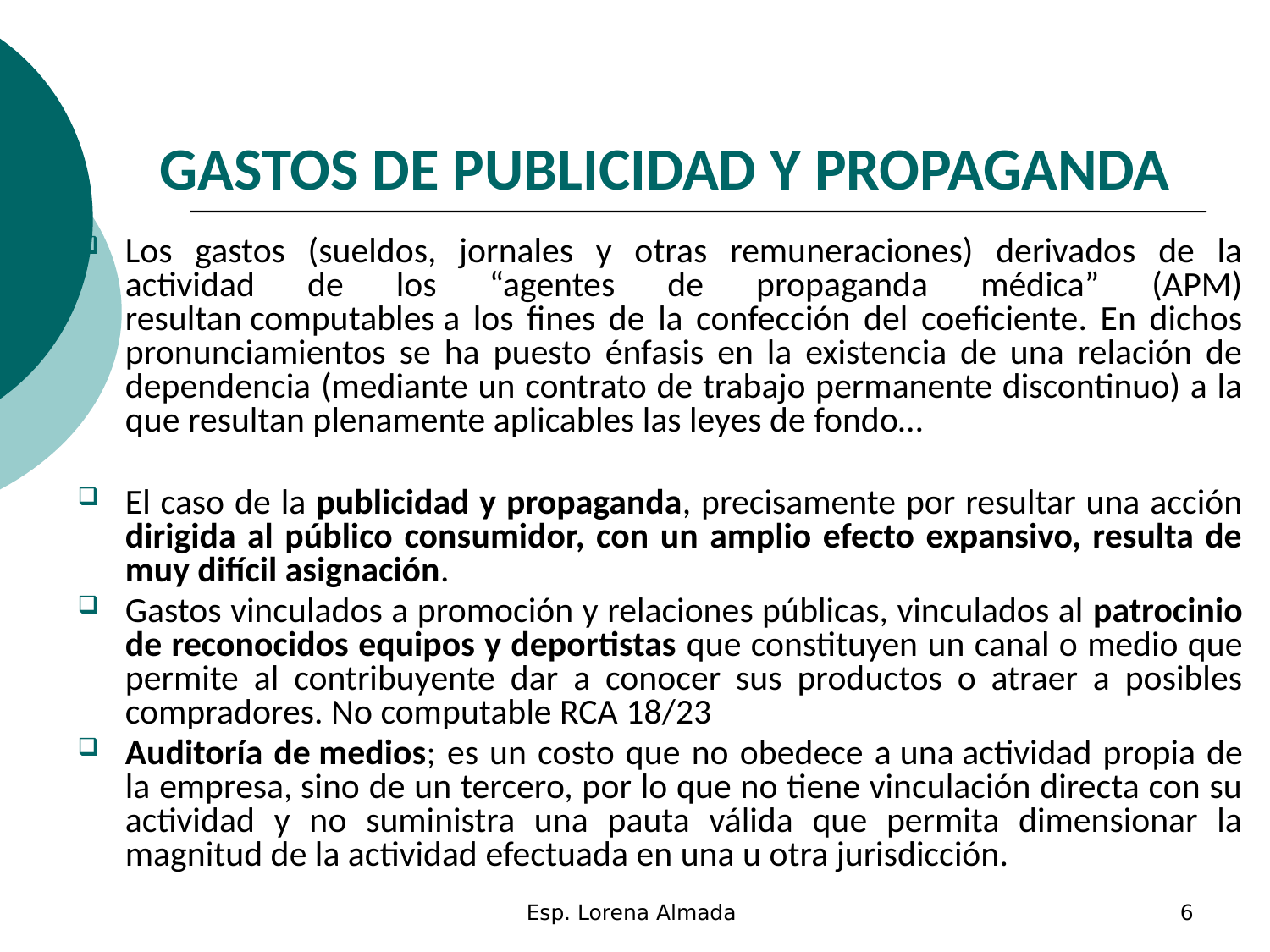

# GASTOS DE PUBLICIDAD Y PROPAGANDA

Los gastos (sueldos, jornales y otras remuneraciones) derivados de la actividad de los “agentes de propaganda médica” (APM) resultan computables a los fines de la confección del coeficiente. En dichos pronunciamientos se ha puesto énfasis en la existencia de una relación de dependencia (mediante un contrato de trabajo permanente discontinuo) a la que resultan plenamente aplicables las leyes de fondo…

El caso de la publicidad y propaganda, precisamente por resultar una acción dirigida al público consumidor, con un amplio efecto expansivo, resulta de muy difícil asignación.
Gastos vinculados a promoción y relaciones públicas, vinculados al patrocinio de reconocidos equipos y deportistas que constituyen un canal o medio que permite al contribuyente dar a conocer sus productos o atraer a posibles compradores. No computable RCA 18/23
Auditoría de medios; es un costo que no obedece a una actividad propia de la empresa, sino de un tercero, por lo que no tiene vinculación directa con su actividad y no suministra una pauta válida que permita dimensionar la magnitud de la actividad efectuada en una u otra jurisdicción.
Esp. Lorena Almada
6